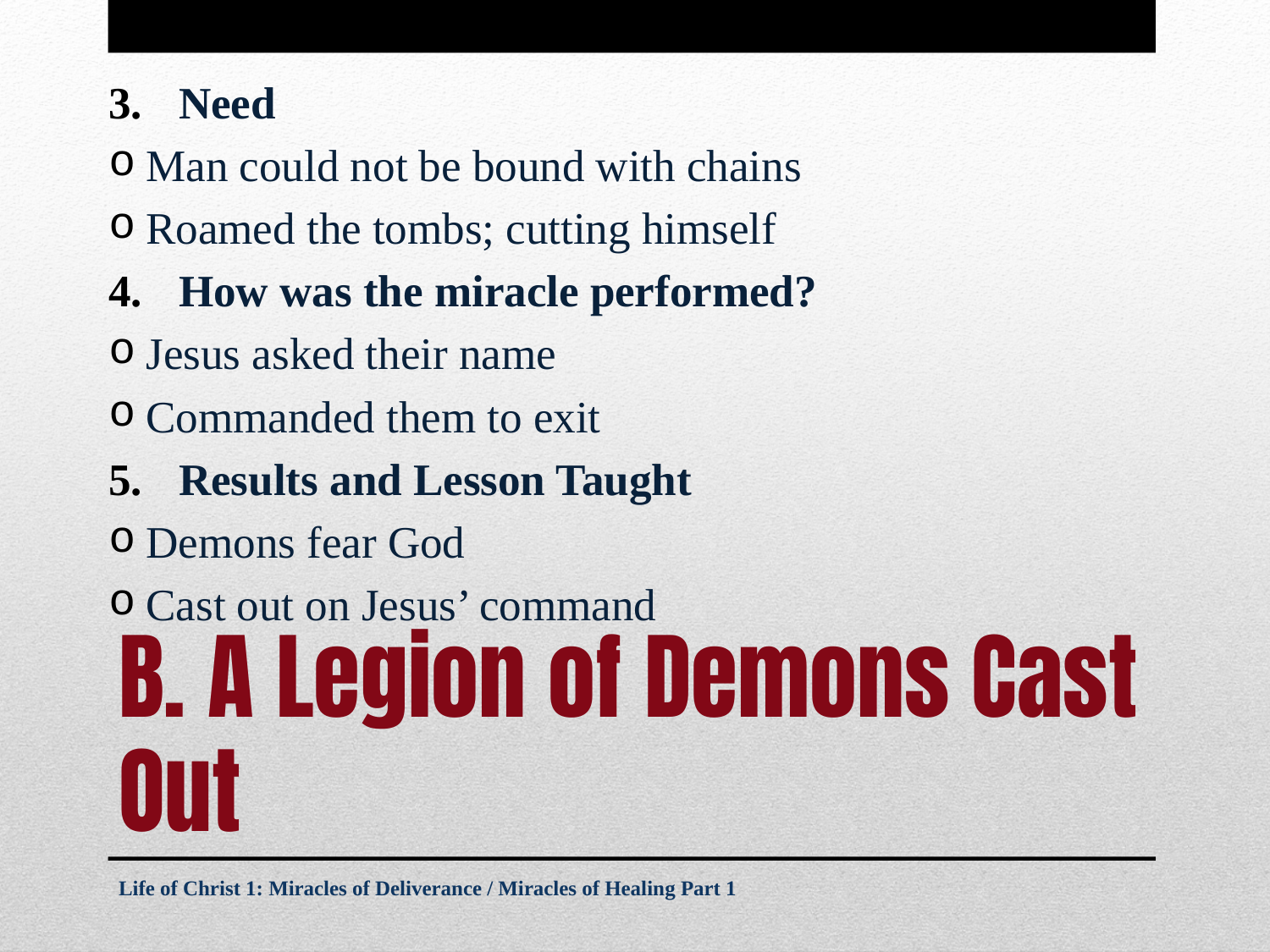

Need
Man could not be bound with chains
Roamed the tombs; cutting himself
How was the miracle performed?
Jesus asked their name
Commanded them to exit
Results and Lesson Taught
Demons fear God
Cast out on Jesus’ command

# B. A Legion of Demons Cast Out
Life of Christ 1: Miracles of Deliverance / Miracles of Healing Part 1